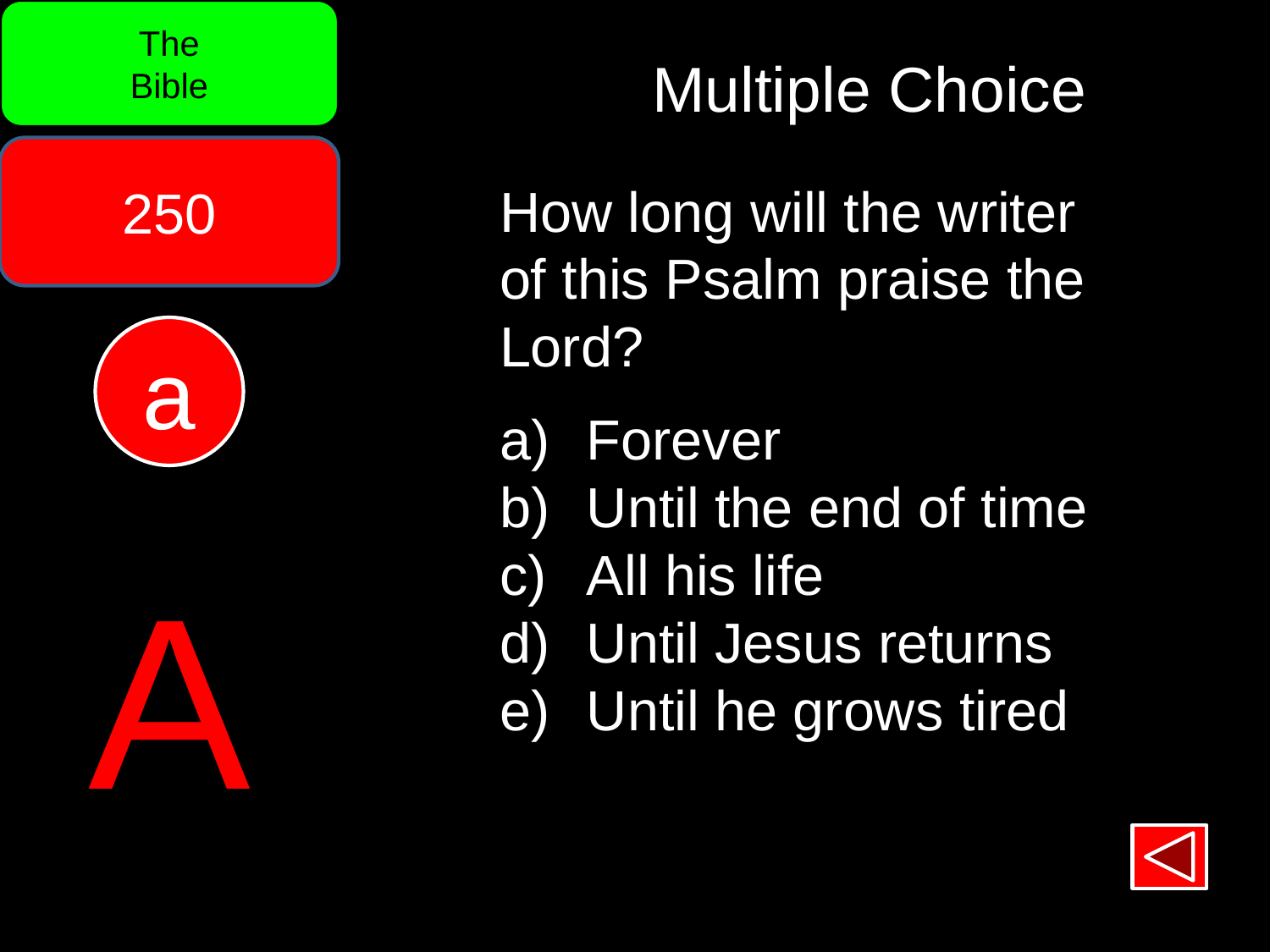

The
Bible
Multiple Choice
250
How long will the writer
of this Psalm praise the
Lord?

 Forever
 Until the end of time
 All his life
 Until Jesus returns
 Until he grows tired

a
A